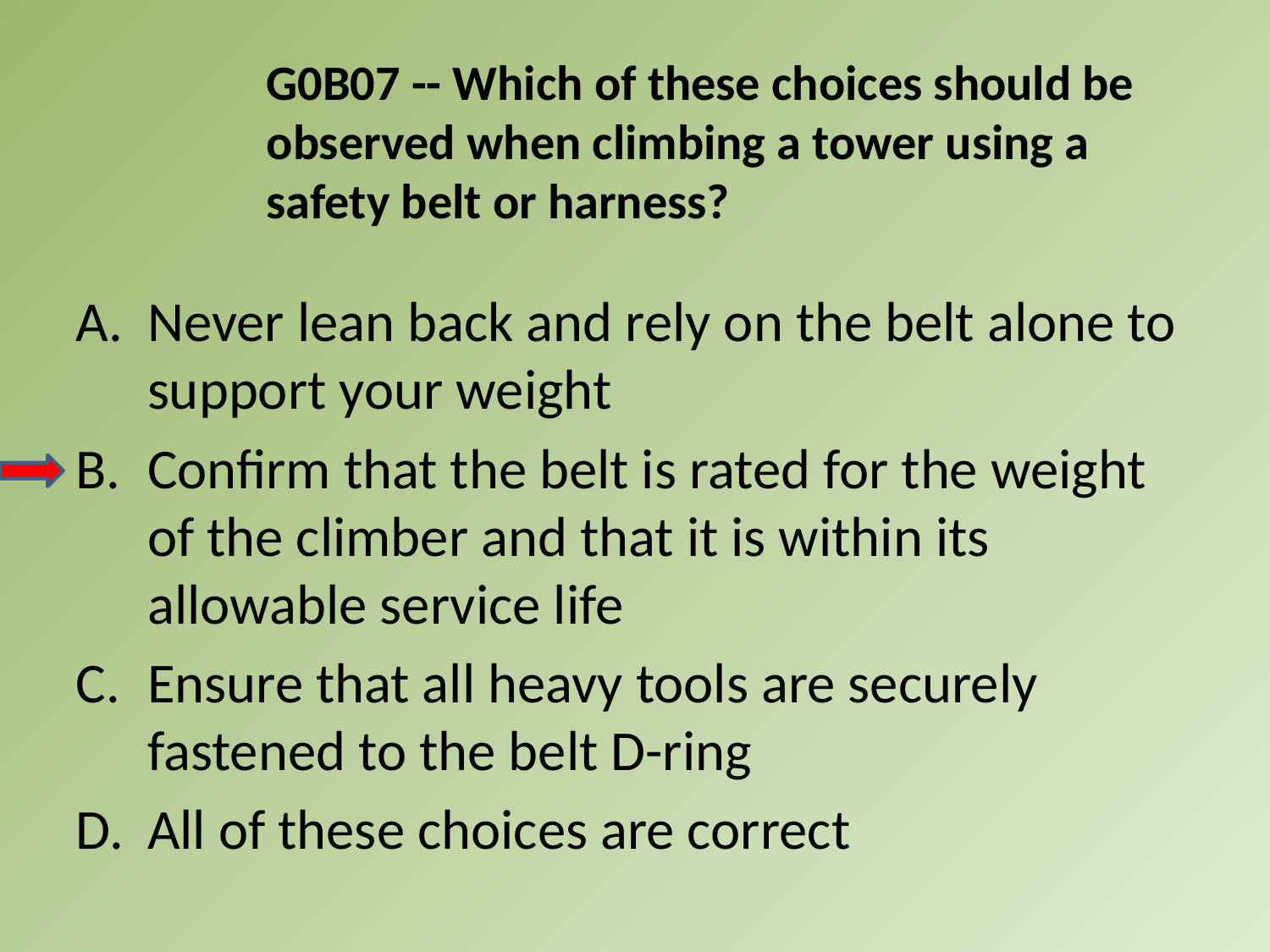

G0B07 -- Which of these choices should be observed when climbing a tower using a safety belt or harness?
Never lean back and rely on the belt alone to support your weight
Confirm that the belt is rated for the weight of the climber and that it is within its allowable service life
Ensure that all heavy tools are securely fastened to the belt D-ring
All of these choices are correct